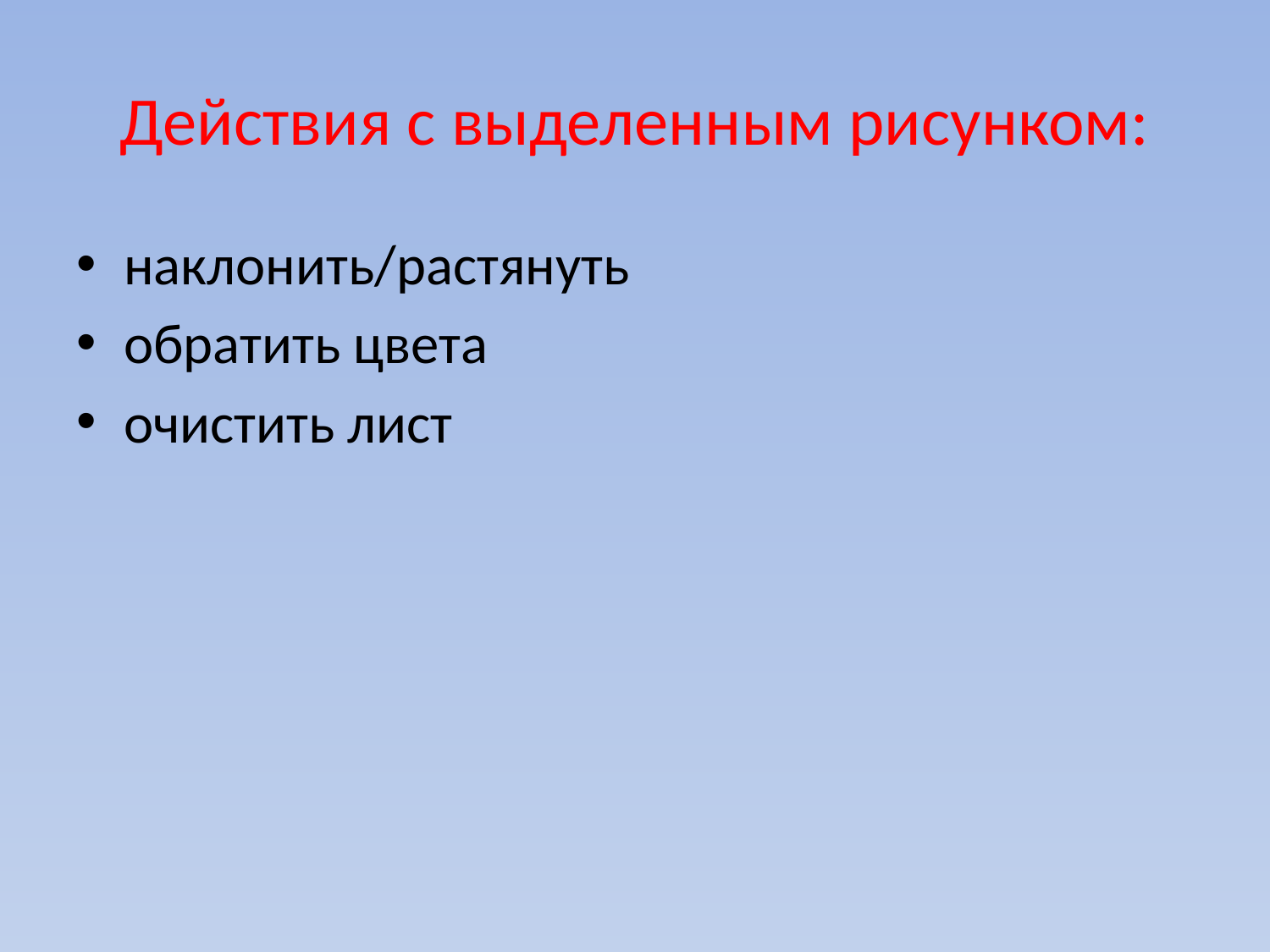

# Действия с выделенным рисунком:
наклонить/растянуть
обратить цвета
очистить лист